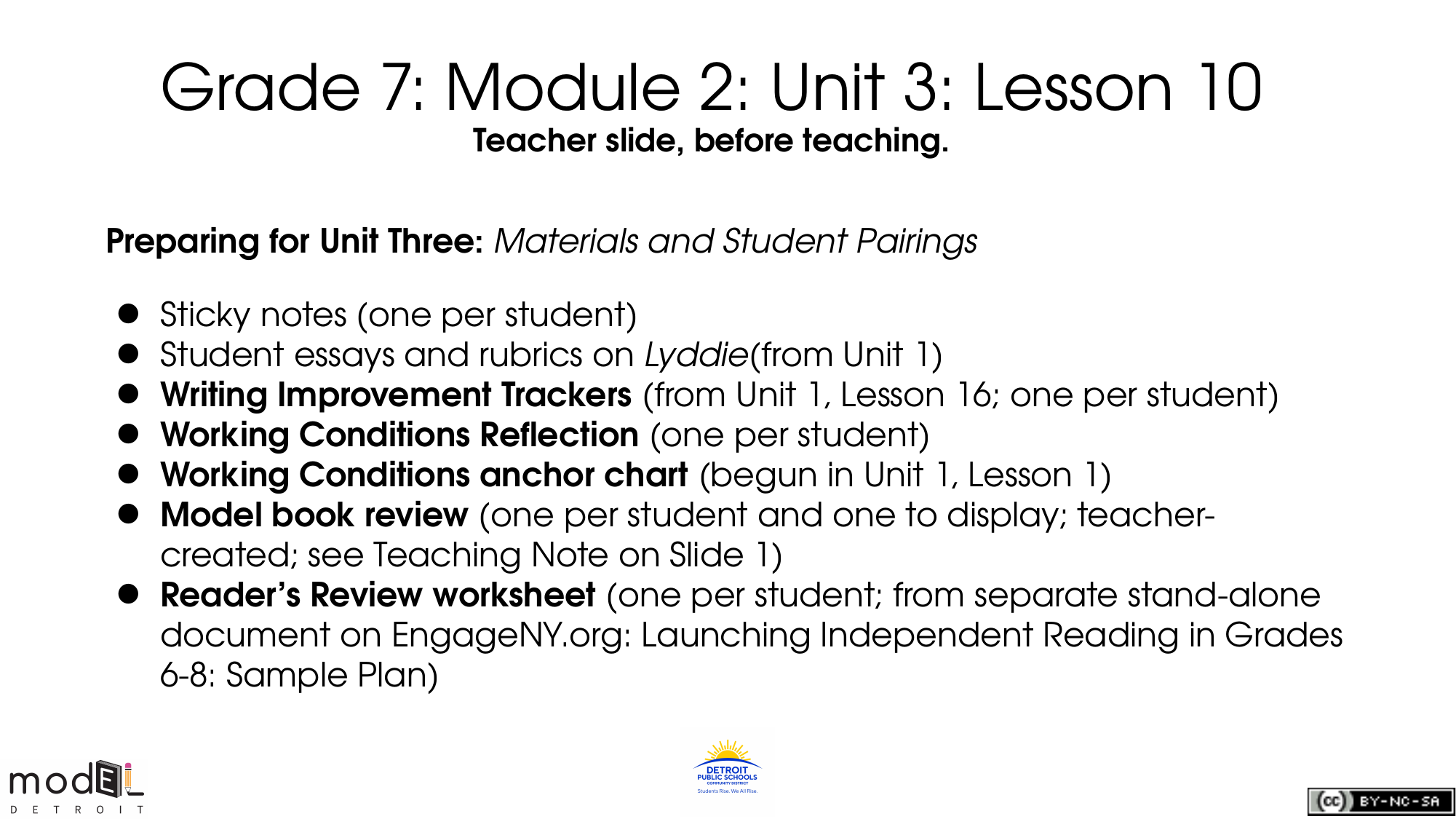

# Grade 7: Module 2: Unit 3: Lesson 10
Teacher slide, before teaching.
Preparing for Unit Three: Materials and Student Pairings

Sticky notes (one per student)
Student essays and rubrics on Lyddie(from Unit 1)
Writing Improvement Trackers (from Unit 1, Lesson 16; one per student)
Working Conditions Reflection (one per student)
Working Conditions anchor chart (begun in Unit 1, Lesson 1)
Model book review (one per student and one to display; teacher-created; see Teaching Note on Slide 1)
Reader’s Review worksheet (one per student; from separate stand-alone document on EngageNY.org: Launching Independent Reading in Grades 6-8: Sample Plan)